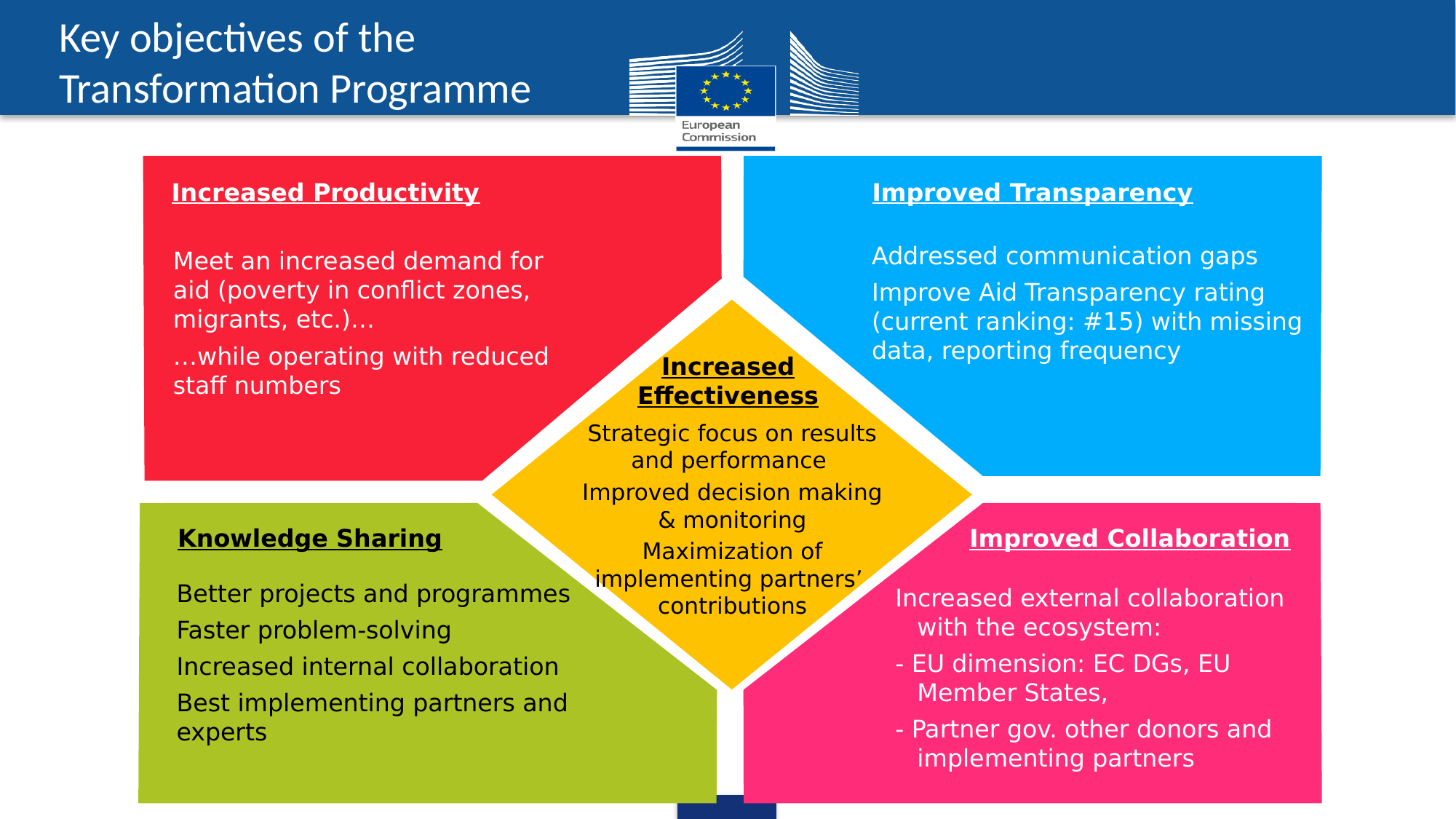

Key objectives of the
Transformation Programme

Increased Productivity
Improved Transparency
Addressed communication gaps
Improve Aid Transparency rating (current ranking: #15) with missing data, reporting frequency
Meet an increased demand for aid (poverty in conflict zones, migrants, etc.)…
…while operating with reduced staff numbers

Increased Effectiveness
Strategic focus on results and performance
Improved decision making & monitoring
Maximization of implementing partners’  contributions

Knowledge Sharing
Improved Collaboration
Better projects and programmes
Faster problem-solving
Increased internal collaboration
Best implementing partners and experts
Increased external collaboration with the ecosystem:
- EU dimension: EC DGs, EU Member States,
- Partner gov. other donors and implementing partners